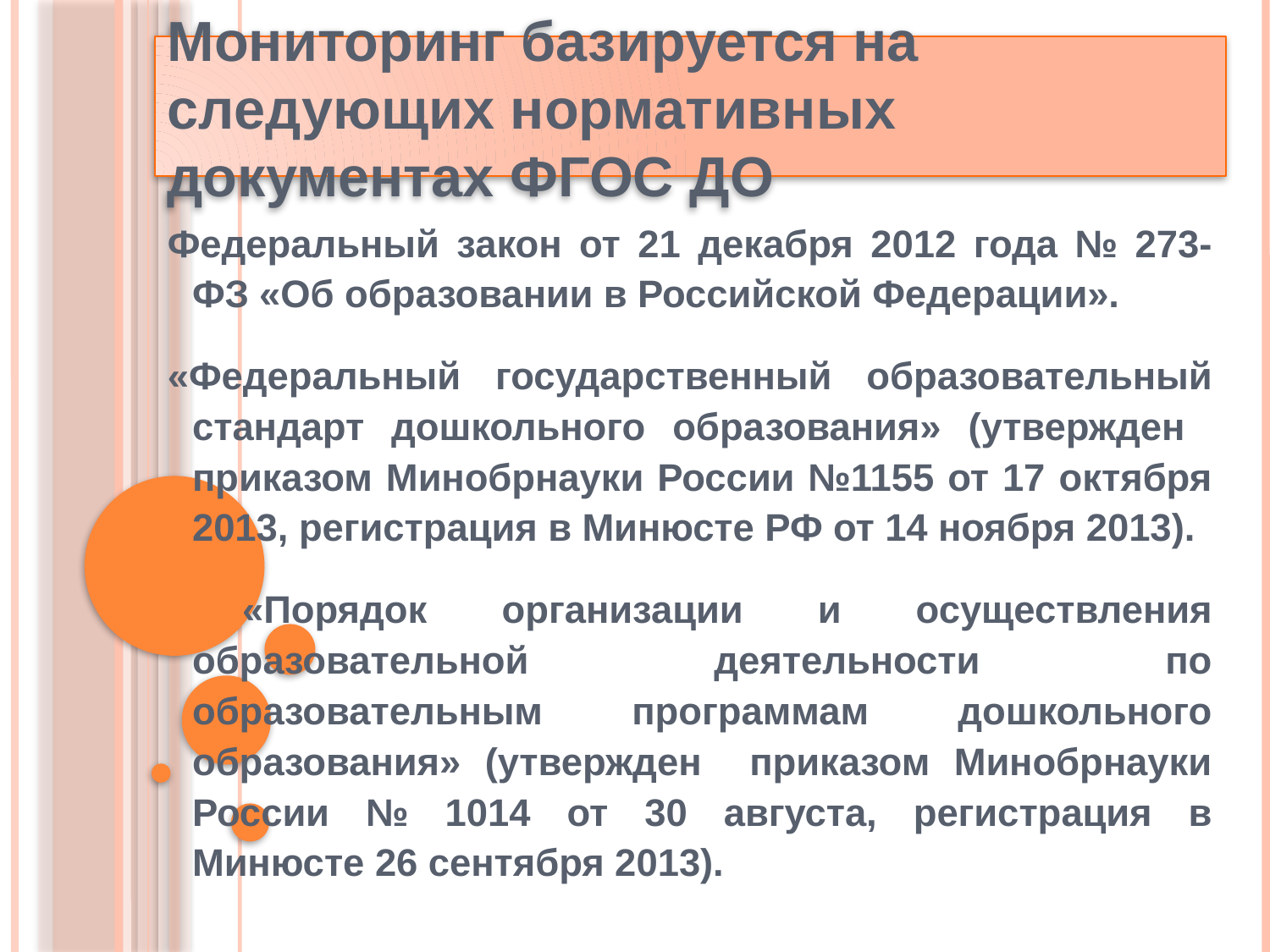

Мониторинг базируется на следующих нормативных документах ФГОС ДО
Федеральный закон от 21 декабря 2012 года № 273-ФЗ «Об образовании в Российской Федерации».
«Федеральный государственный образовательный стандарт дошкольного образования» (утвержден  приказом Минобрнауки России №1155 от 17 октября 2013, регистрация в Минюсте РФ от 14 ноября 2013).
 «Порядок организации и осуществления образовательной деятельности по образовательным программам дошкольного образования» (утвержден  приказом Минобрнауки России № 1014 от 30 августа, регистрация в Минюсте 26 сентября 2013).